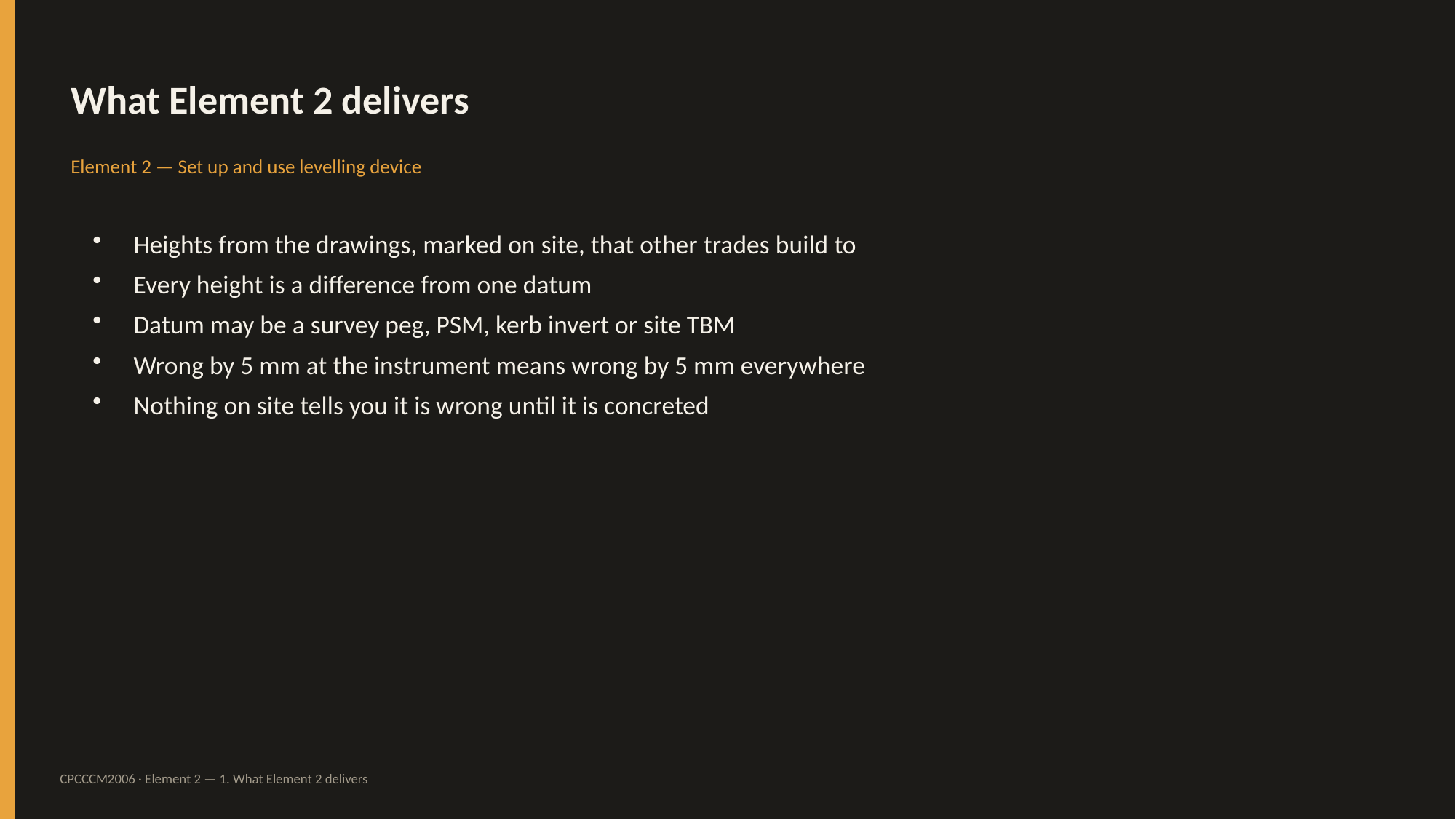

What Element 2 delivers
Element 2 — Set up and use levelling device
Heights from the drawings, marked on site, that other trades build to
Every height is a difference from one datum
Datum may be a survey peg, PSM, kerb invert or site TBM
Wrong by 5 mm at the instrument means wrong by 5 mm everywhere
Nothing on site tells you it is wrong until it is concreted
CPCCCM2006 · Element 2 — 1. What Element 2 delivers